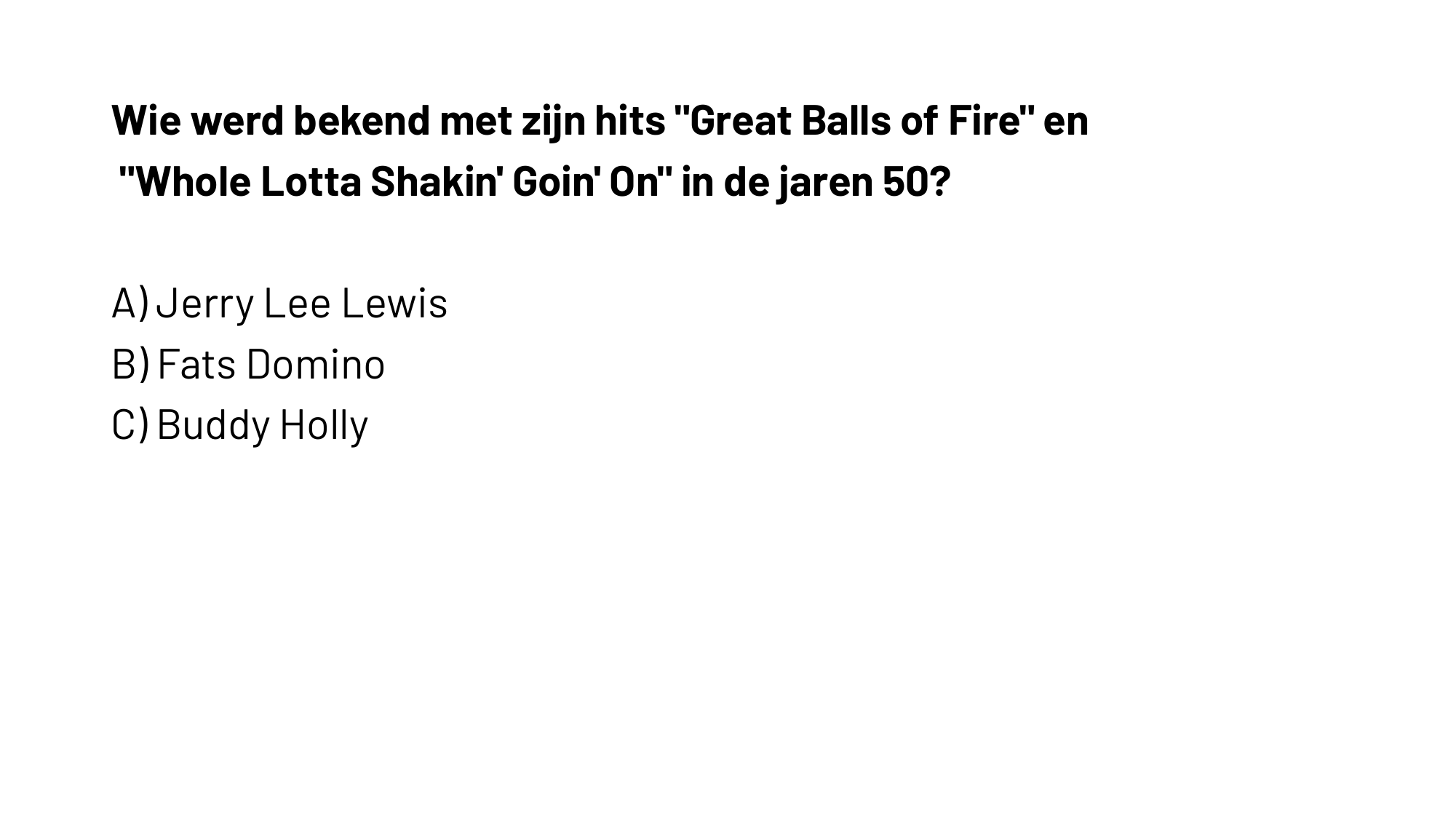

Wie werd bekend met zijn hits "Great Balls of Fire" en
 "Whole Lotta Shakin' Goin' On" in de jaren 50?

A) Jerry Lee Lewis
B) Fats Domino
C) Buddy Holly